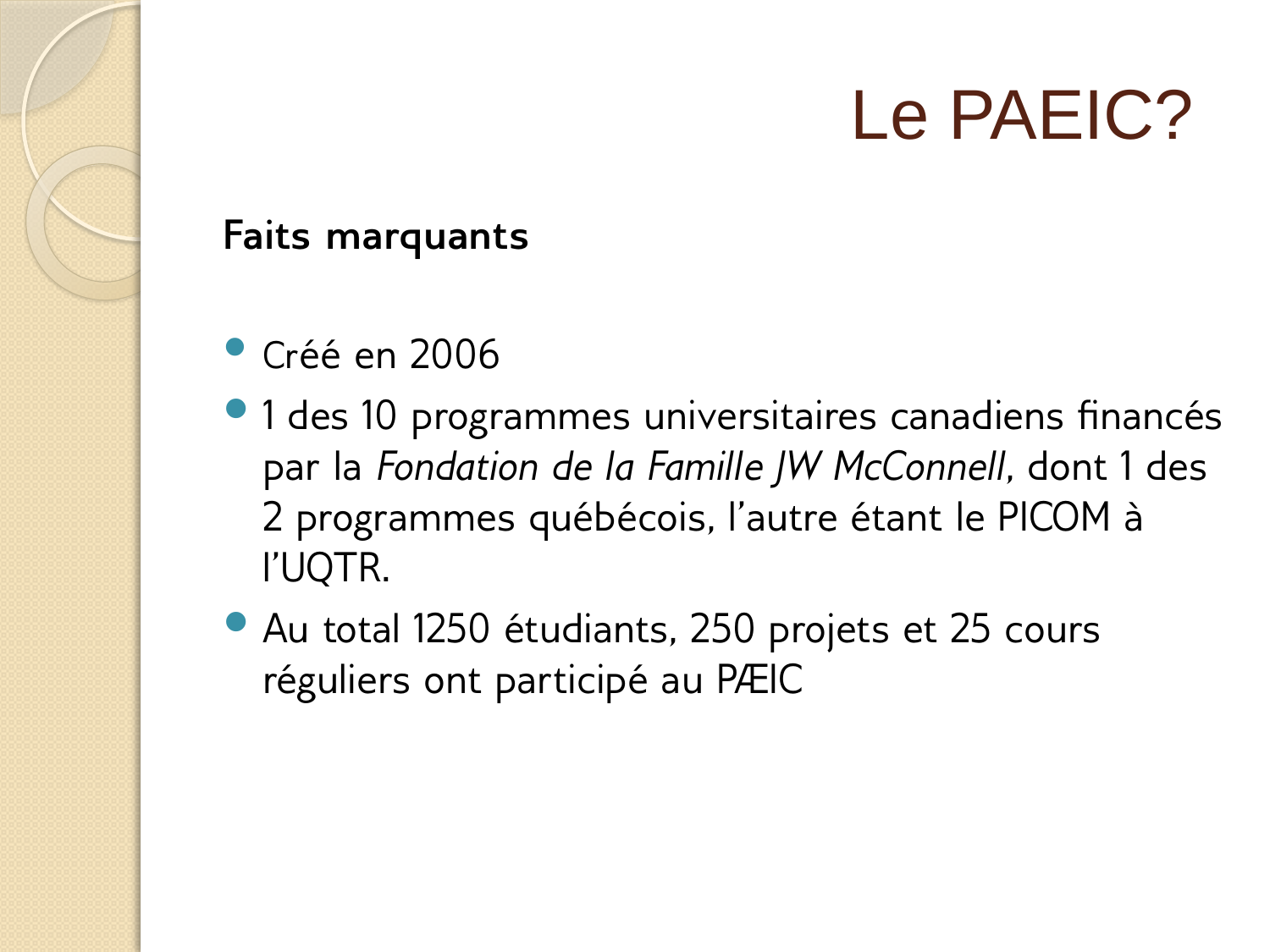

# Le PAEIC?
Faits marquants

Créé en 2006
1 des 10 programmes universitaires canadiens financés par la Fondation de la Famille JW McConnell, dont 1 des 2 programmes québécois, l’autre étant le PICOM à l’UQTR.
Au total 1250 étudiants, 250 projets et 25 cours réguliers ont participé au PAEIC